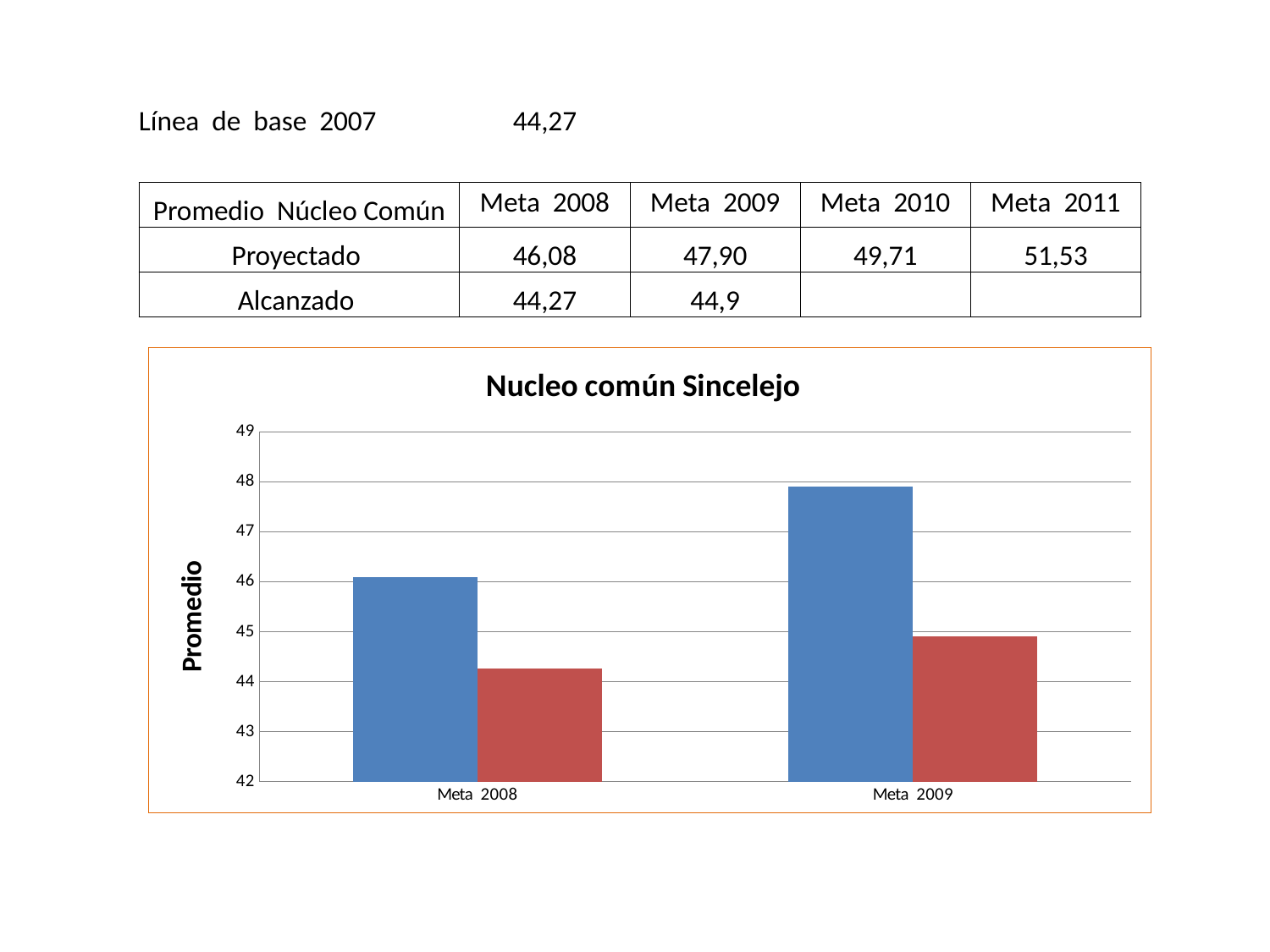

| Línea de base 2007 | 44,27 |  |  |  |
| --- | --- | --- | --- | --- |
|  |  |  |  |  |
| Promedio Núcleo Común | Meta 2008 | Meta 2009 | Meta 2010 | Meta 2011 |
| Proyectado | 46,08 | 47,90 | 49,71 | 51,53 |
| Alcanzado | 44,27 | 44,9 |  |  |

### Chart: Nucleo común Sincelejo

| Category | Promedio  proyectado  | Promedio alcanzado  |
|---|---|---|
| Meta  2008 | 46.085 | 44.27 |
| Meta  2009 | 47.9 | 44.9 |